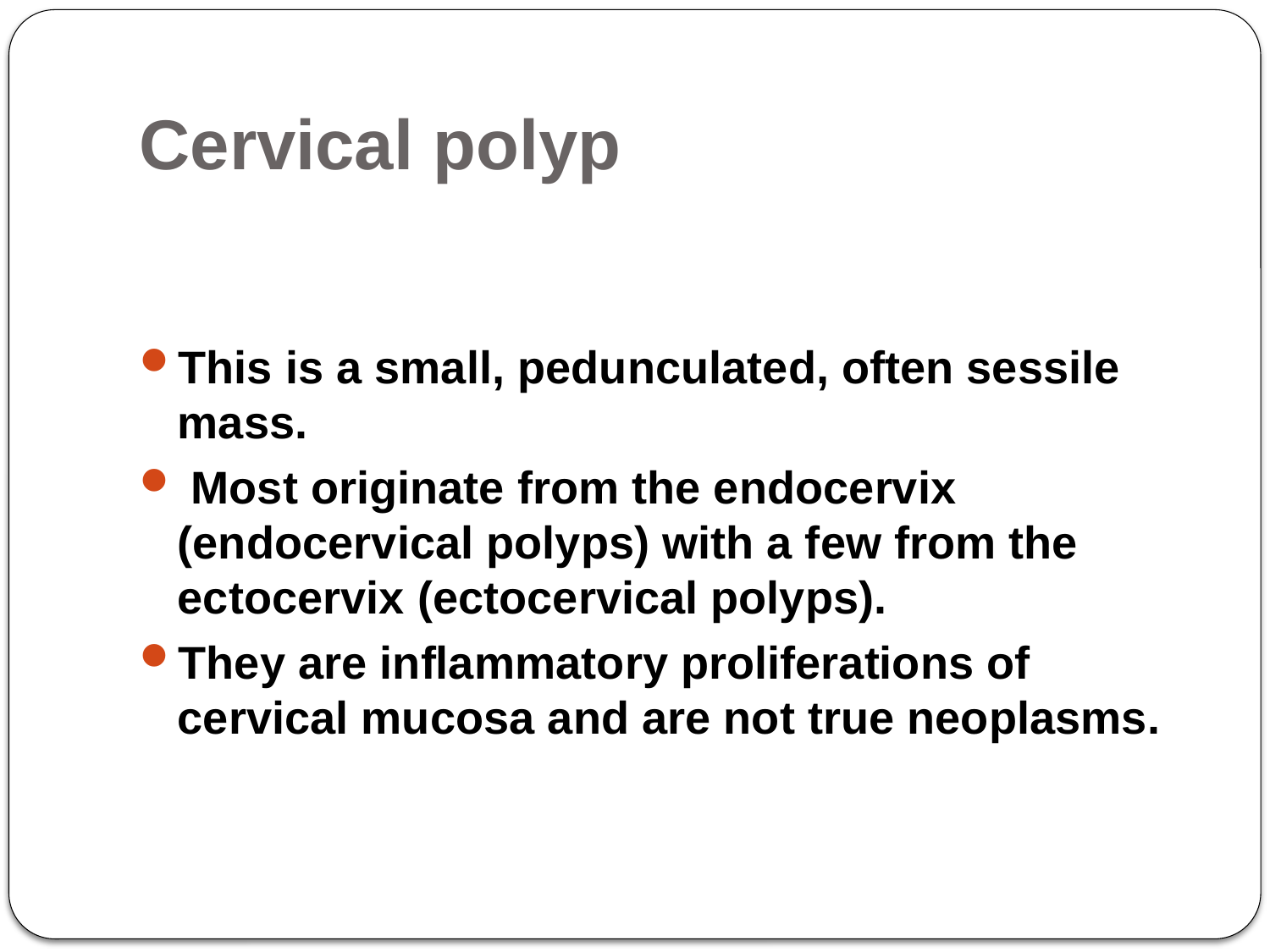

# Cervical polyp

This is a small, pedunculated, often sessile mass.
 Most originate from the endocervix (endocervical polyps) with a few from the ectocervix (ectocervical polyps).
They are inflammatory proliferations of cervical mucosa and are not true neoplasms.